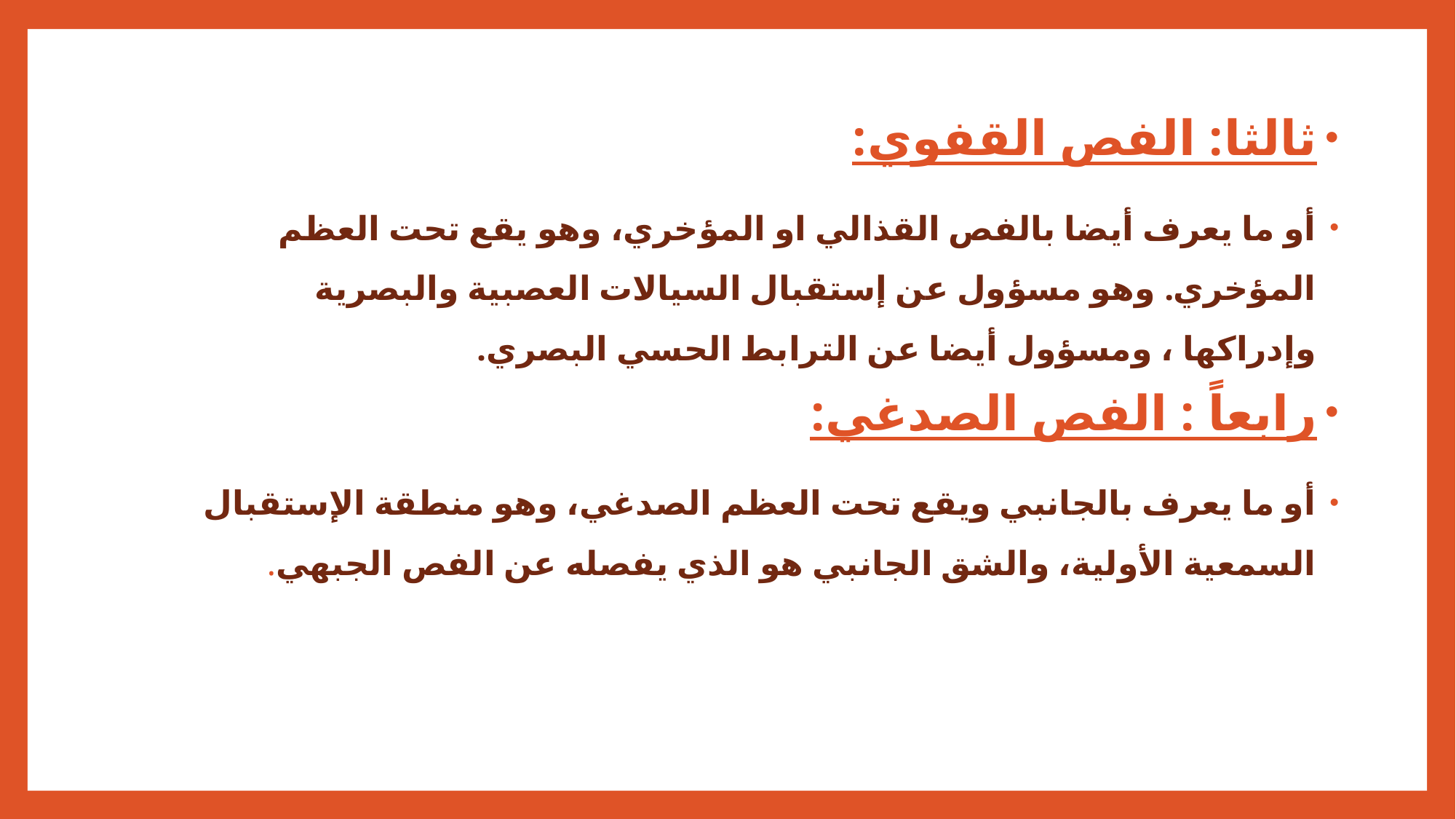

ثالثا: الفص القفوي:
أو ما يعرف أيضا بالفص القذالي او المؤخري، وهو يقع تحت العظم المؤخري. وهو مسؤول عن إستقبال السيالات العصبية والبصرية وإدراكها ، ومسؤول أيضا عن الترابط الحسي البصري.
رابعاً : الفص الصدغي:
أو ما يعرف بالجانبي ويقع تحت العظم الصدغي، وهو منطقة الإستقبال السمعية الأولية، والشق الجانبي هو الذي يفصله عن الفص الجبهي.